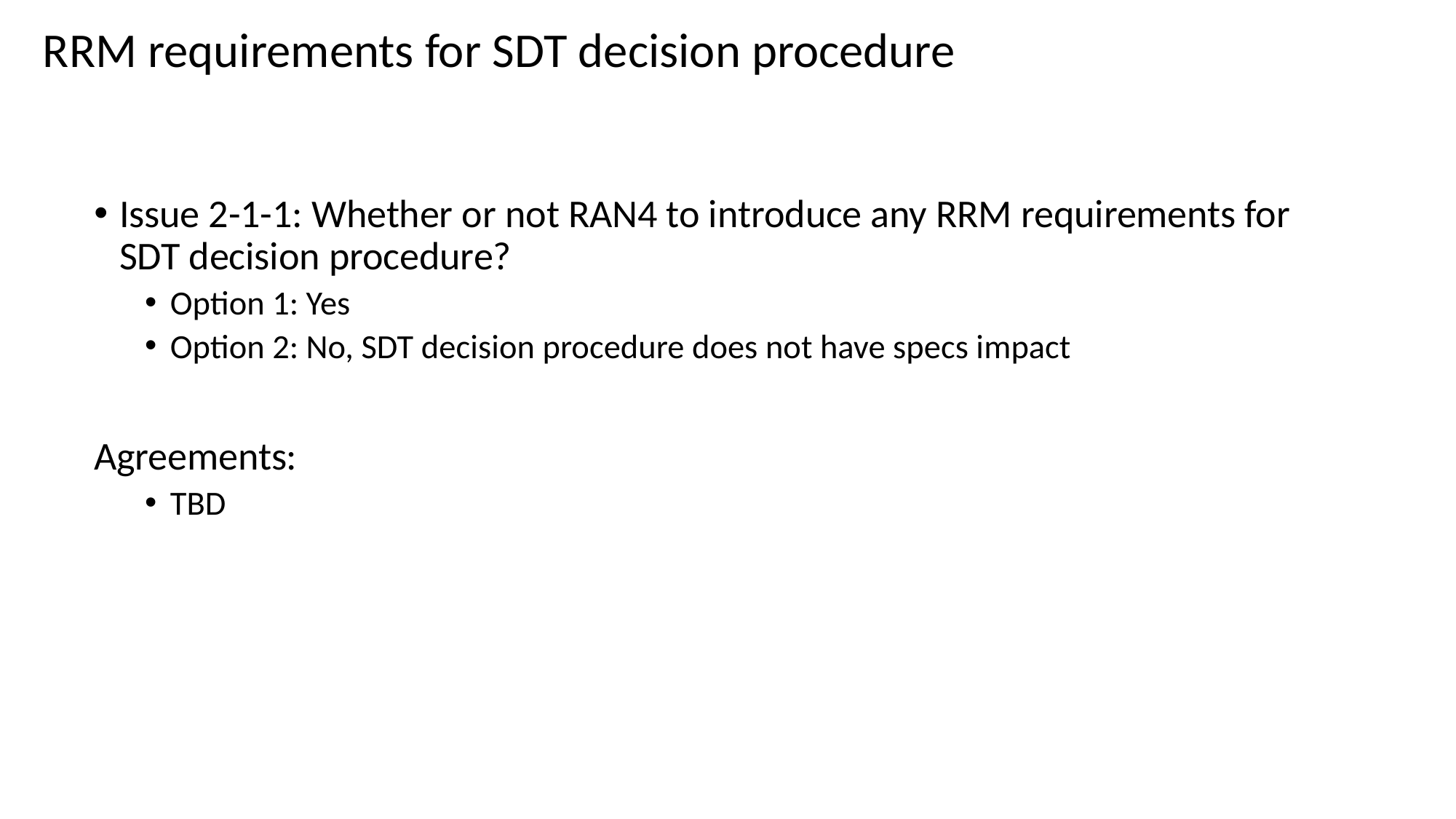

# RRM requirements for SDT decision procedure
Issue 2-1-1: Whether or not RAN4 to introduce any RRM requirements for SDT decision procedure?
Option 1: Yes
Option 2: No, SDT decision procedure does not have specs impact

Agreements:
TBD